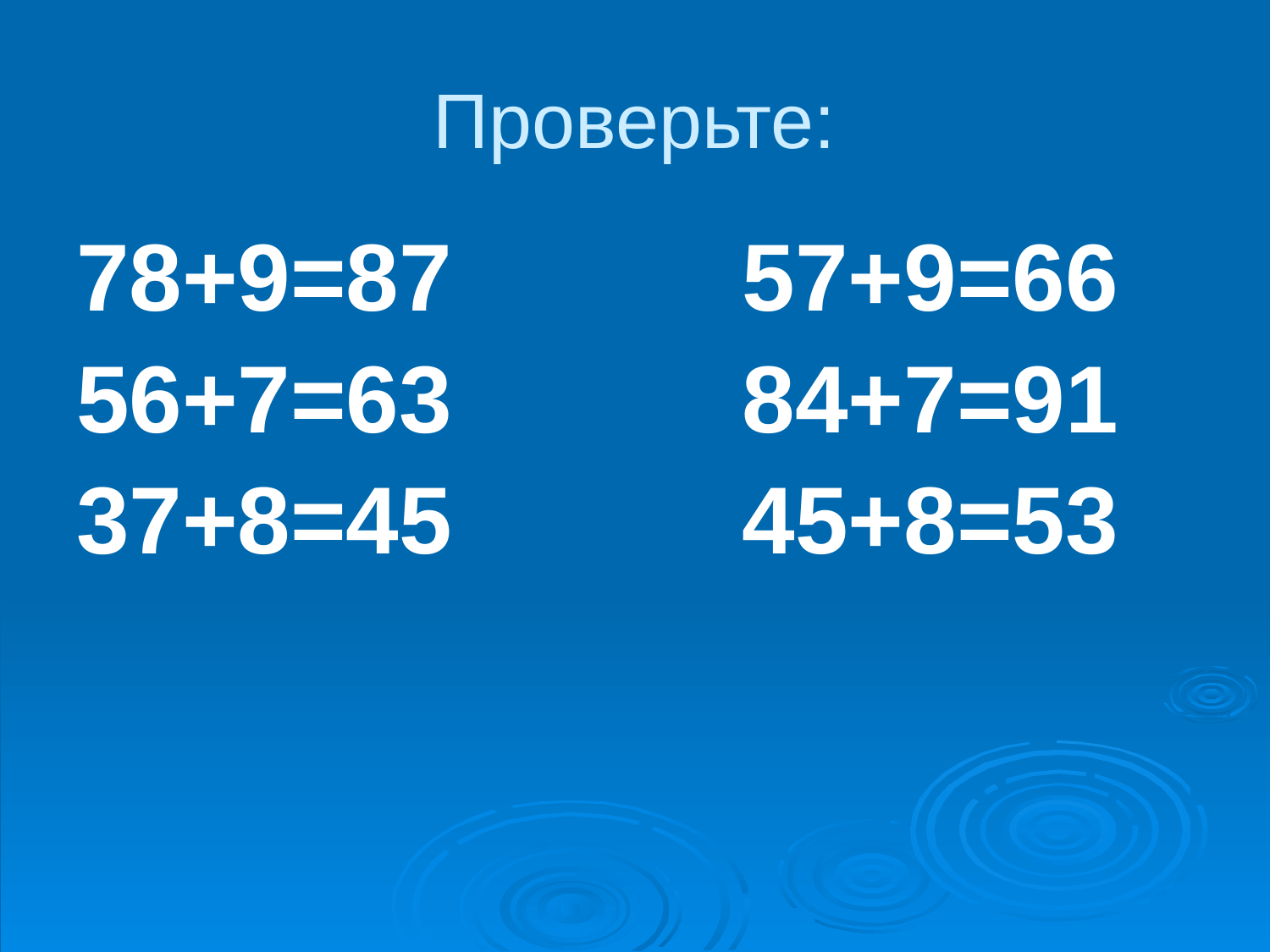

# Проверьте:
78+9=87           57+9=66
56+7=63           84+7=91
37+8=45           45+8=53